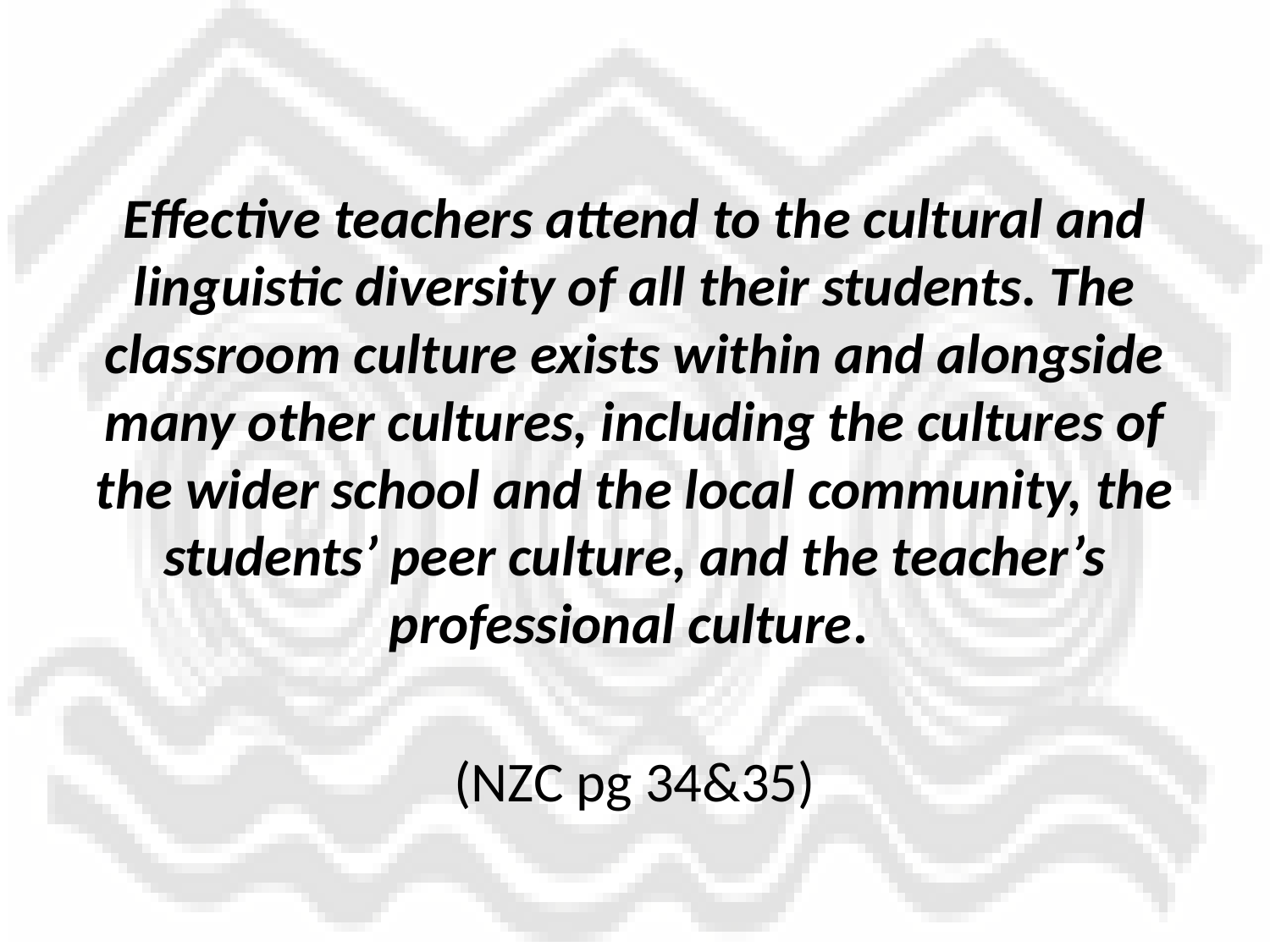

Effective teachers attend to the cultural and linguistic diversity of all their students. The classroom culture exists within and alongside many other cultures, including the cultures of the wider school and the local community, the students’ peer culture, and the teacher’s professional culture.

(NZC pg 34&35)